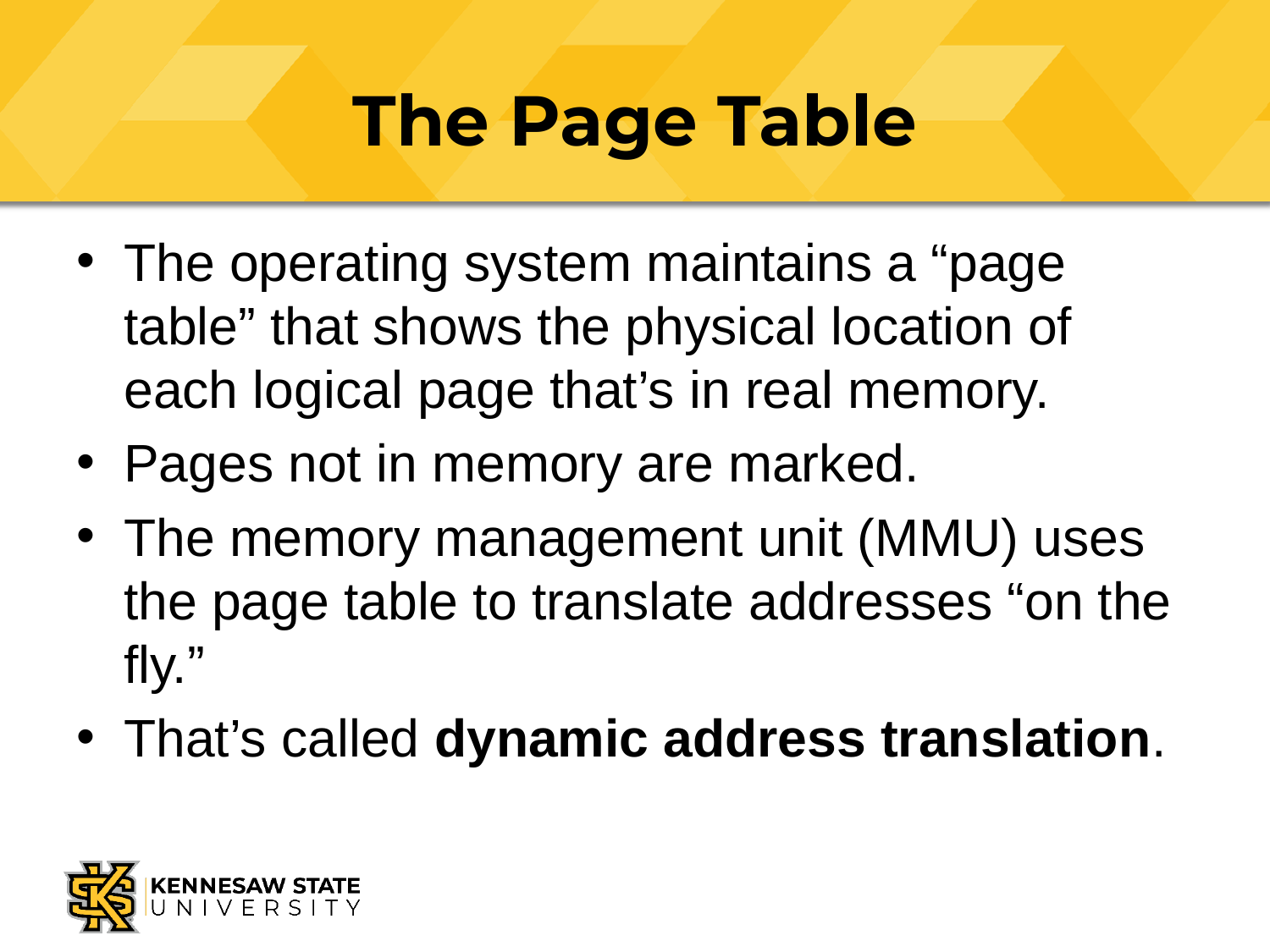

# The Page Table
The operating system maintains a “page table” that shows the physical location of each logical page that’s in real memory.
Pages not in memory are marked.
The memory management unit (MMU) uses the page table to translate addresses “on the fly.”
That’s called dynamic address translation.